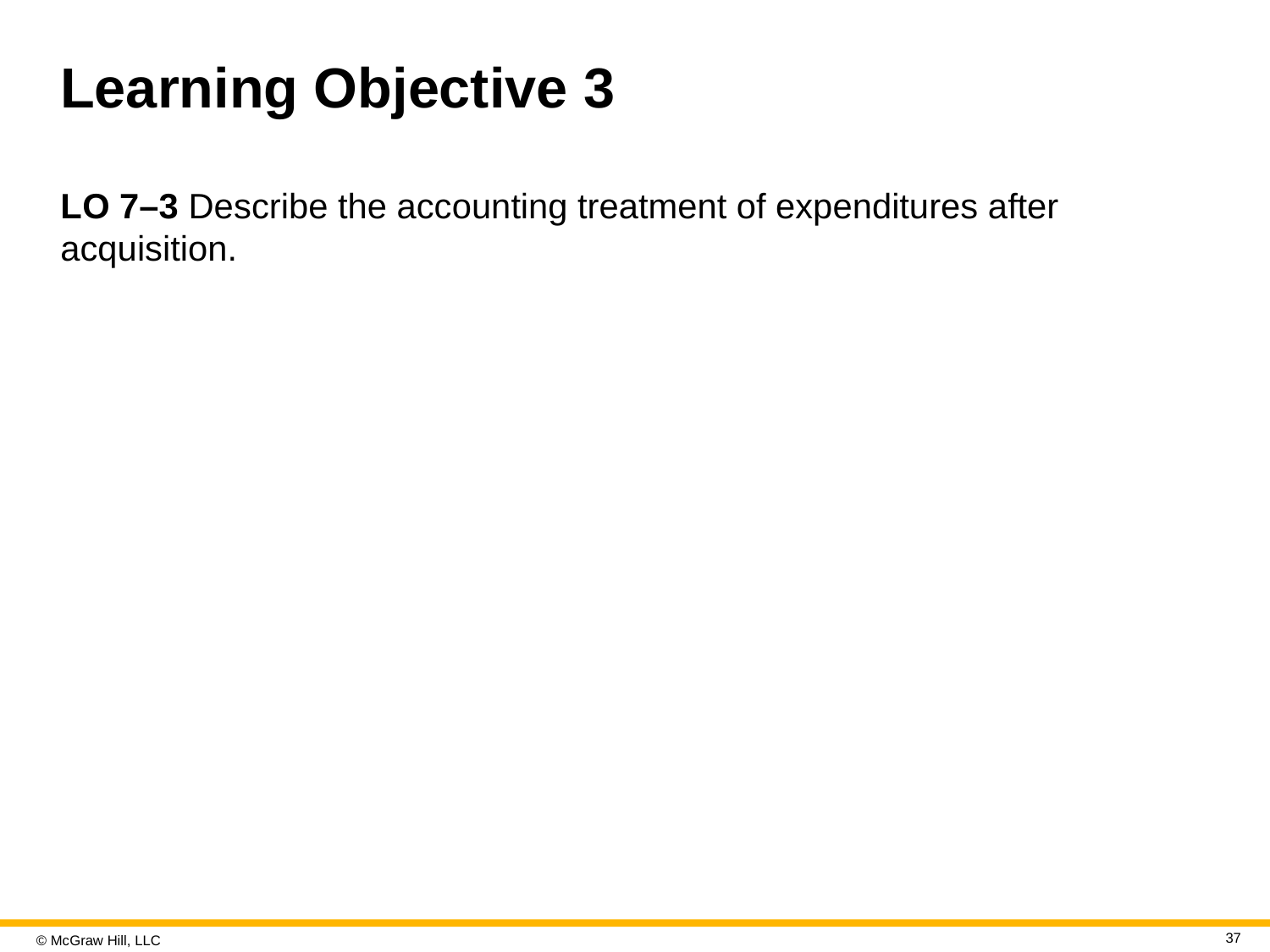

# Learning Objective 3
L O 7–3 Describe the accounting treatment of expenditures after acquisition.
37